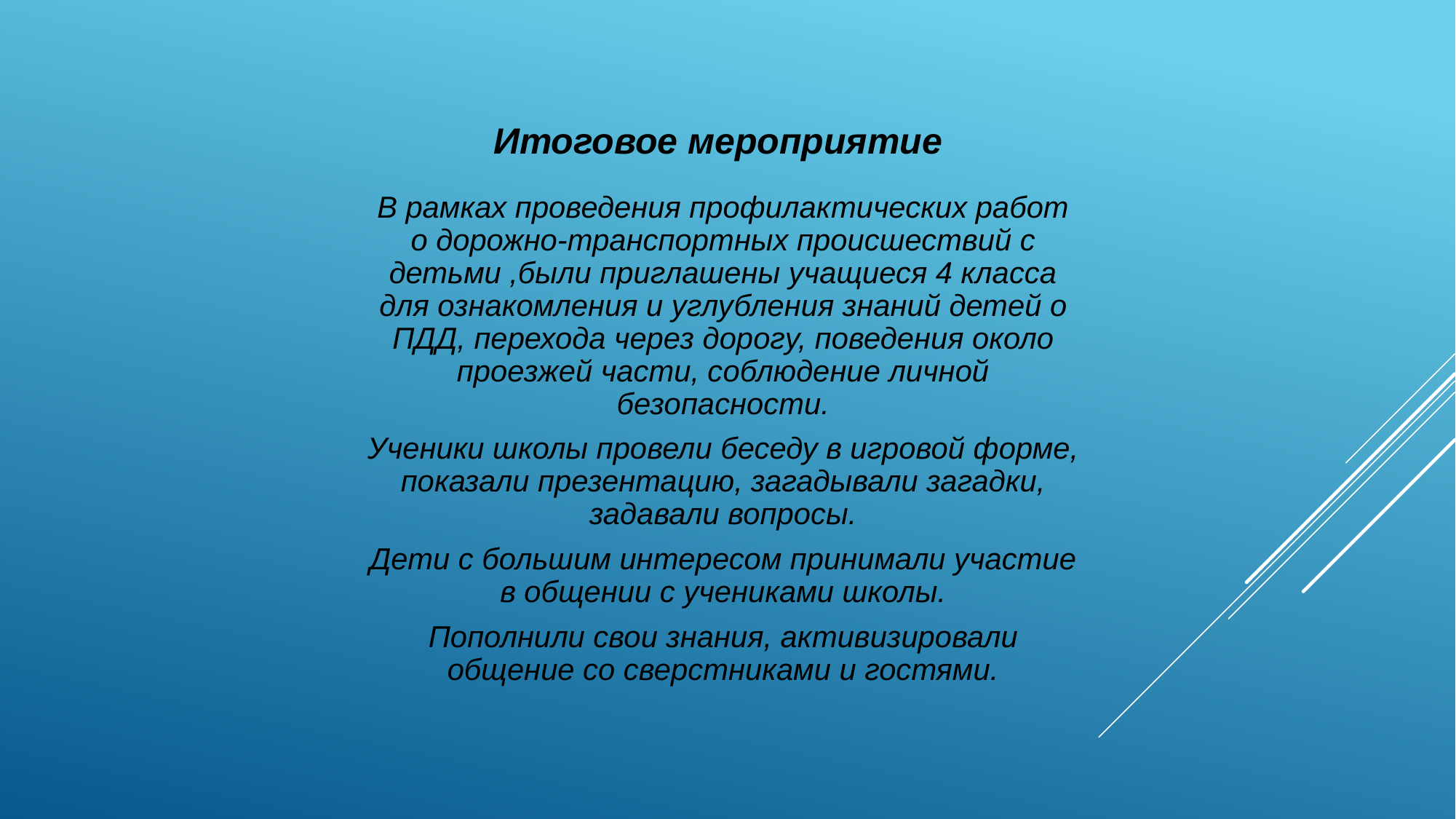

Итоговое мероприятие
В рамках проведения профилактических работ о дорожно-транспортных происшествий с детьми ,были приглашены учащиеся 4 класса для ознакомления и углубления знаний детей о ПДД, перехода через дорогу, поведения около проезжей части, соблюдение личной безопасности.
Ученики школы провели беседу в игровой форме, показали презентацию, загадывали загадки, задавали вопросы.
Дети с большим интересом принимали участие в общении с учениками школы.
Пополнили свои знания, активизировали общение со сверстниками и гостями.